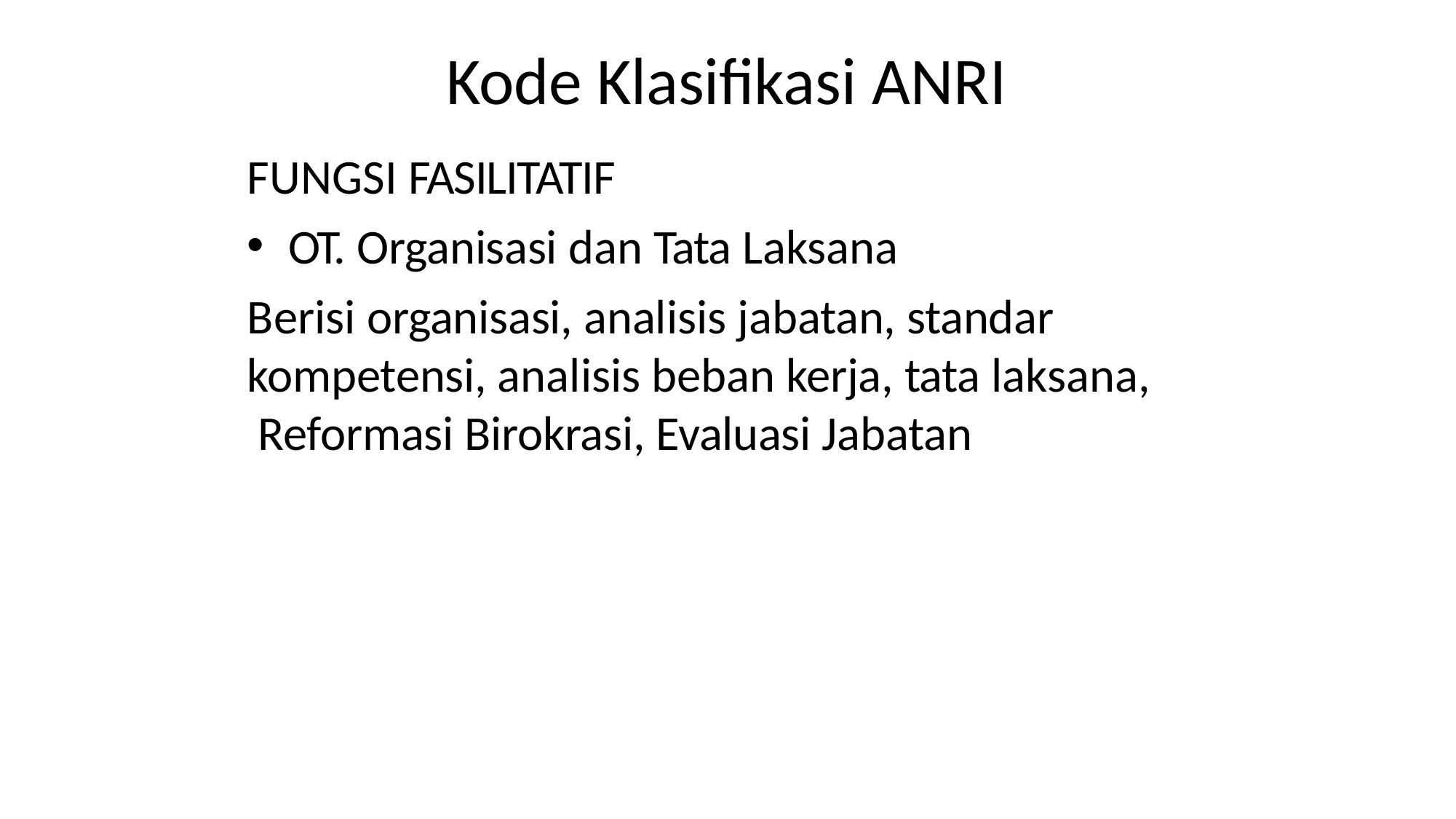

# Kode Klasifikasi ANRI
FUNGSI FASILITATIF
OT. Organisasi dan Tata Laksana
Berisi organisasi, analisis jabatan, standar  kompetensi, analisis beban kerja, tata laksana,  Reformasi Birokrasi, Evaluasi Jabatan